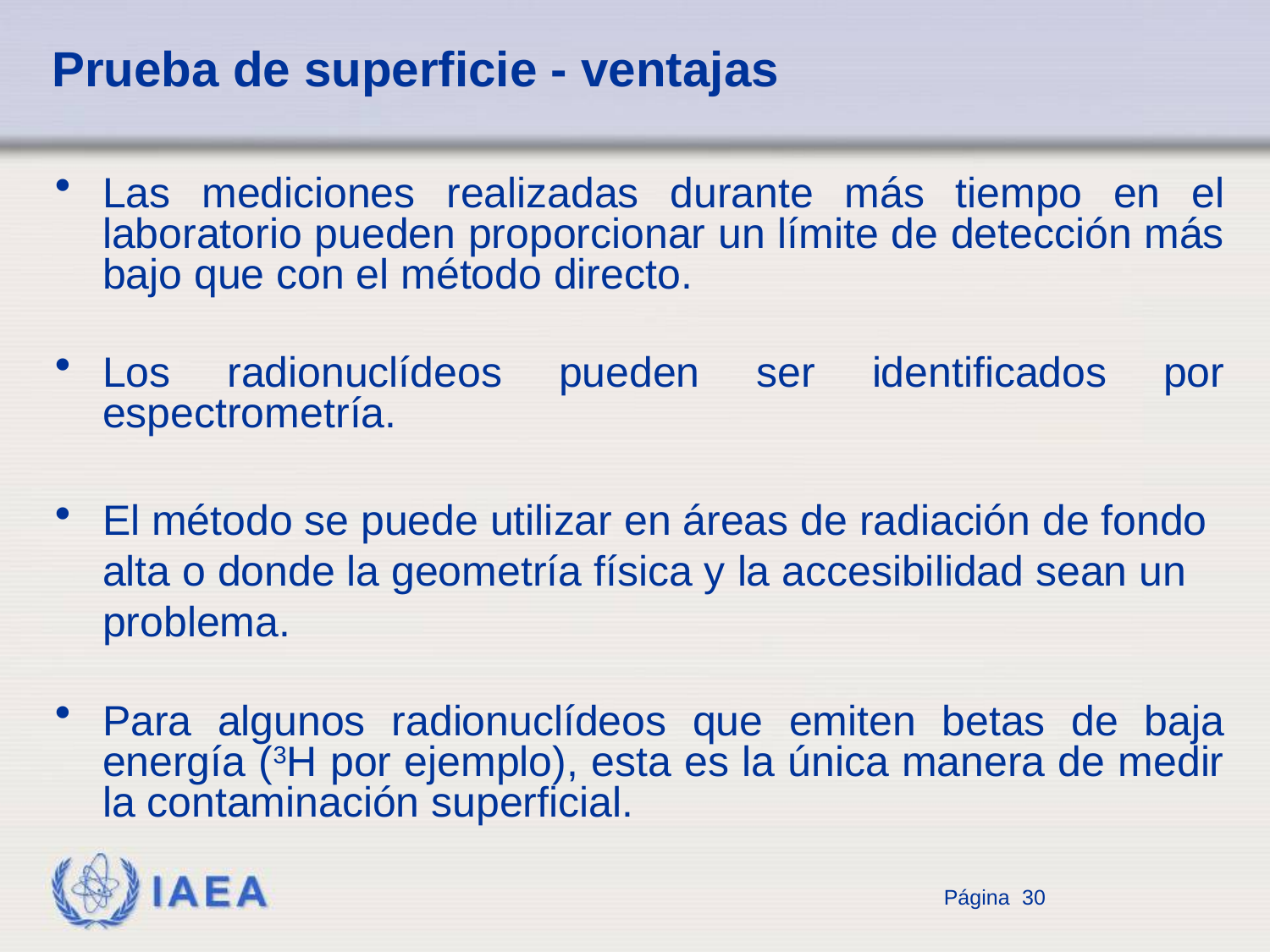

# Prueba de superficie - ventajas
Las mediciones realizadas durante más tiempo en el laboratorio pueden proporcionar un límite de detección más bajo que con el método directo.

Los radionuclídeos pueden ser identificados por espectrometría.

El método se puede utilizar en áreas de radiación de fondo alta o donde la geometría física y la accesibilidad sean un problema.

Para algunos radionuclídeos que emiten betas de baja energía (3H por ejemplo), esta es la única manera de medir la contaminación superficial.